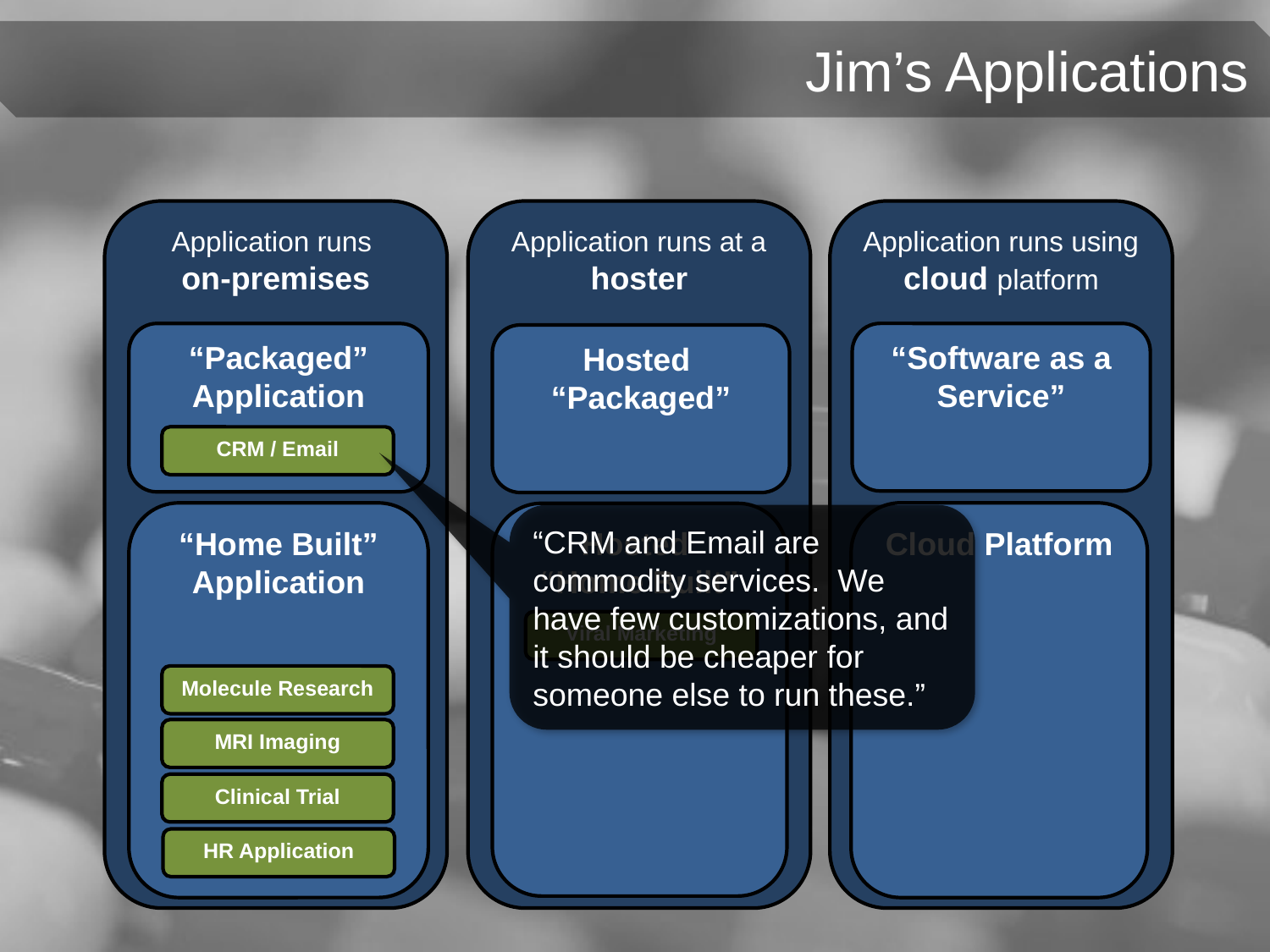

Application runs
on-premises

Application runs at a hoster

Application runs using cloud platform

“Software as a Service”

“Packaged”
Application

Hosted
“Packaged”

CRM / Email
“Home Built”
Application

Cloud Platform

Hosted
“Home Built”

“CRM and Email are commodity services.  We have few customizations, and it should be cheaper for someone else to run these.”
Viral Marketing
Molecule Research
MRI Imaging
Clinical Trial
HR Application